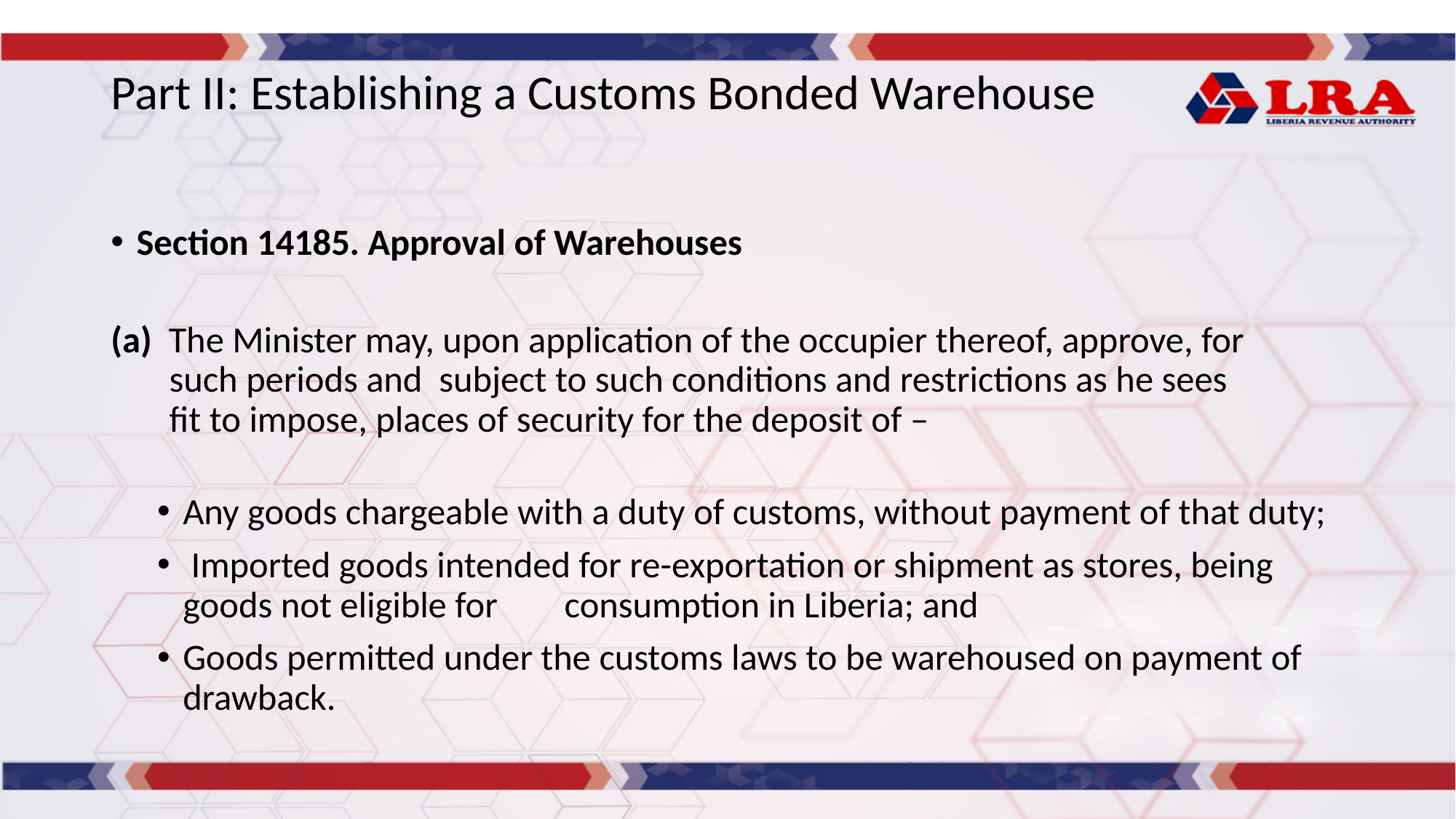

# Part II: Establishing a Customs Bonded Warehouse
Section 14185. Approval of Warehouses
(a)  The Minister may, upon application of the occupier thereof, approve, for
       such periods and  subject to such conditions and restrictions as he sees
       fit to impose, places of security for the deposit of –
Any goods chargeable with a duty of customs, without payment of that duty;
 Imported goods intended for re-exportation or shipment as stores, being goods not eligible for        consumption in Liberia; and
Goods permitted under the customs laws to be warehoused on payment of drawback.